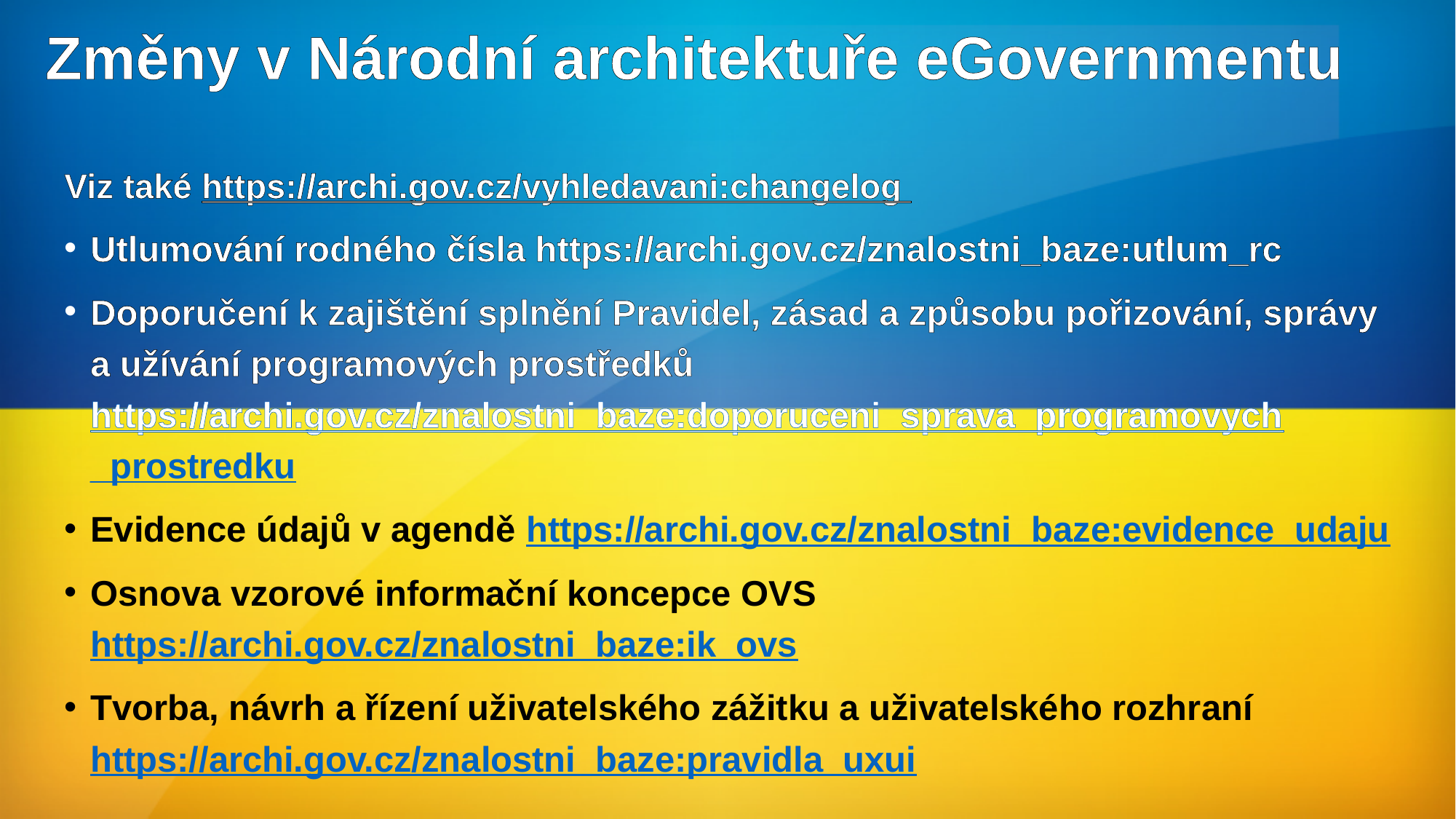

# Změny v Národní architektuře eGovernmentu
Viz také https://archi.gov.cz/vyhledavani:changelog
Utlumování rodného čísla https://archi.gov.cz/znalostni_baze:utlum_rc
Doporučení k zajištění splnění Pravidel, zásad a způsobu pořizování, správy a užívání programových prostředků https://archi.gov.cz/znalostni_baze:doporuceni_sprava_programovych_prostredku
Evidence údajů v agendě https://archi.gov.cz/znalostni_baze:evidence_udaju
Osnova vzorové informační koncepce OVS https://archi.gov.cz/znalostni_baze:ik_ovs
Tvorba, návrh a řízení uživatelského zážitku a uživatelského rozhraní https://archi.gov.cz/znalostni_baze:pravidla_uxui